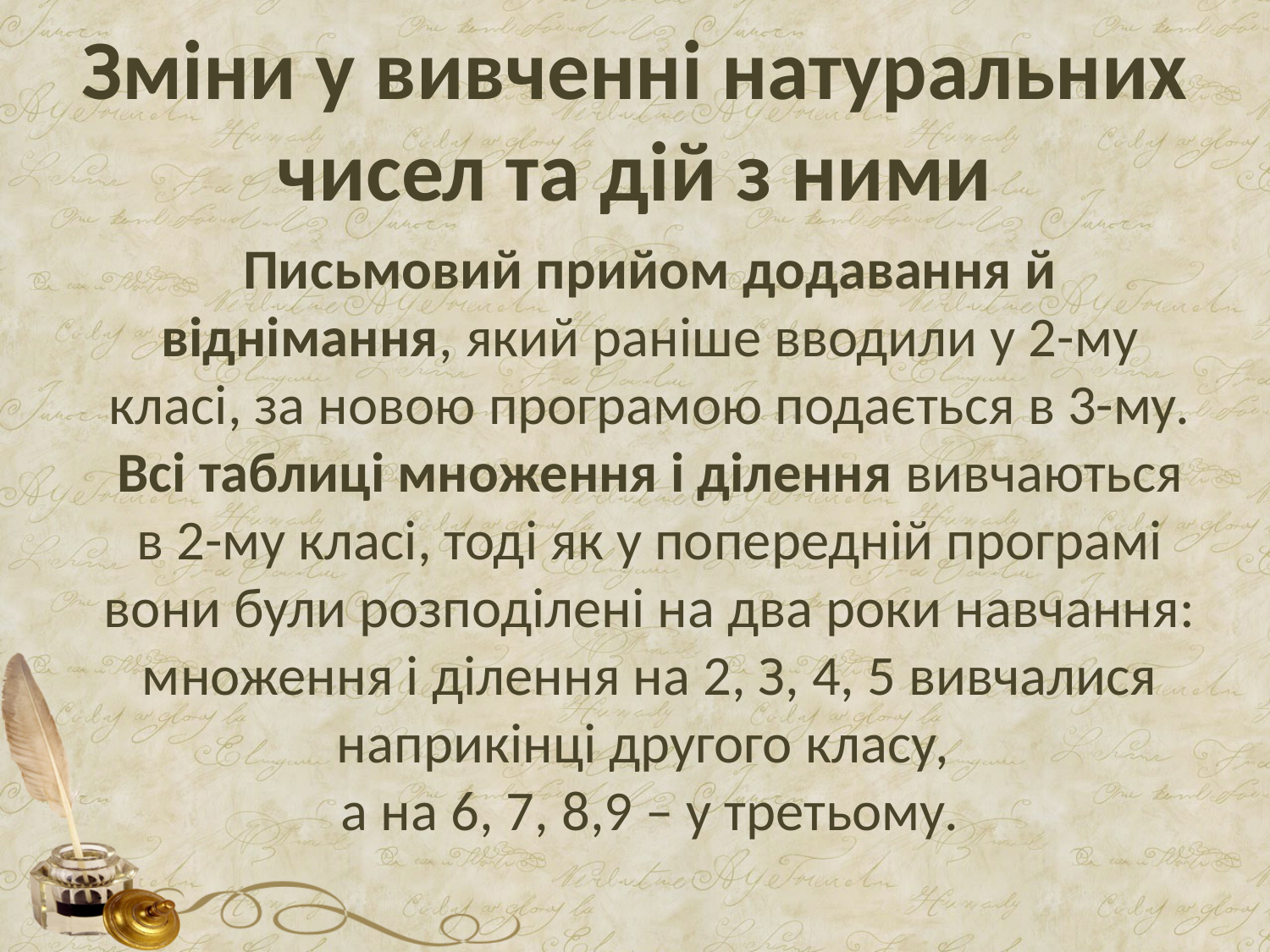

# Зміни у вивченні натуральних чисел та дій з ними
Письмовий прийом додавання й віднімання, який раніше вводили у 2-му класі, за новою програмою подається в 3-му.
Всі таблиці множення і ділення вивчаються в 2-му класі, тоді як у попередній програмі вони були розподілені на два роки навчання: множення і ділення на 2, З, 4, 5 вивчалися наприкінці другого класу,
а на 6, 7, 8,9 – у третьому.